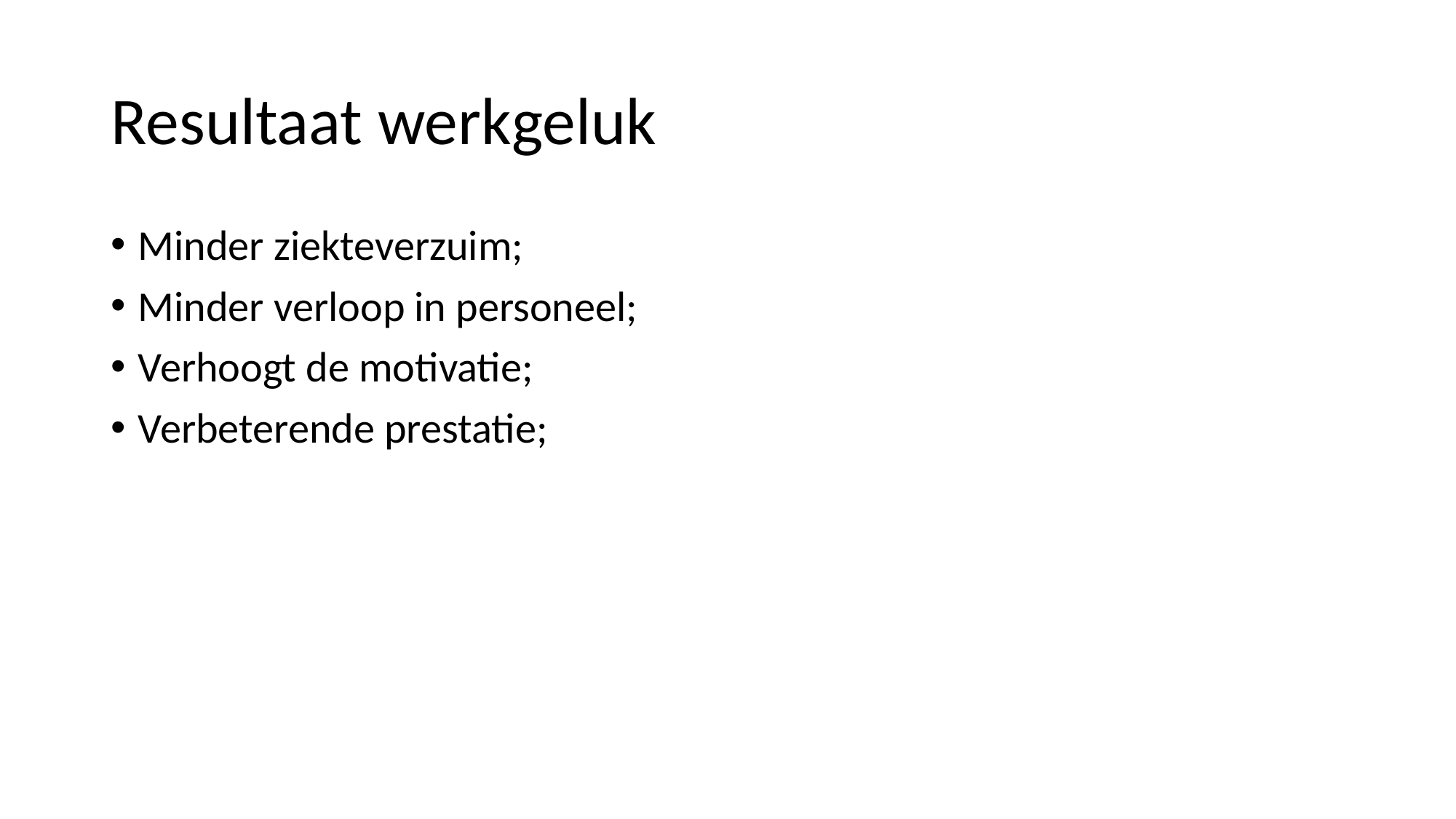

# Resultaat werkgeluk
Minder ziekteverzuim;
Minder verloop in personeel;
Verhoogt de motivatie;
Verbeterende prestatie;